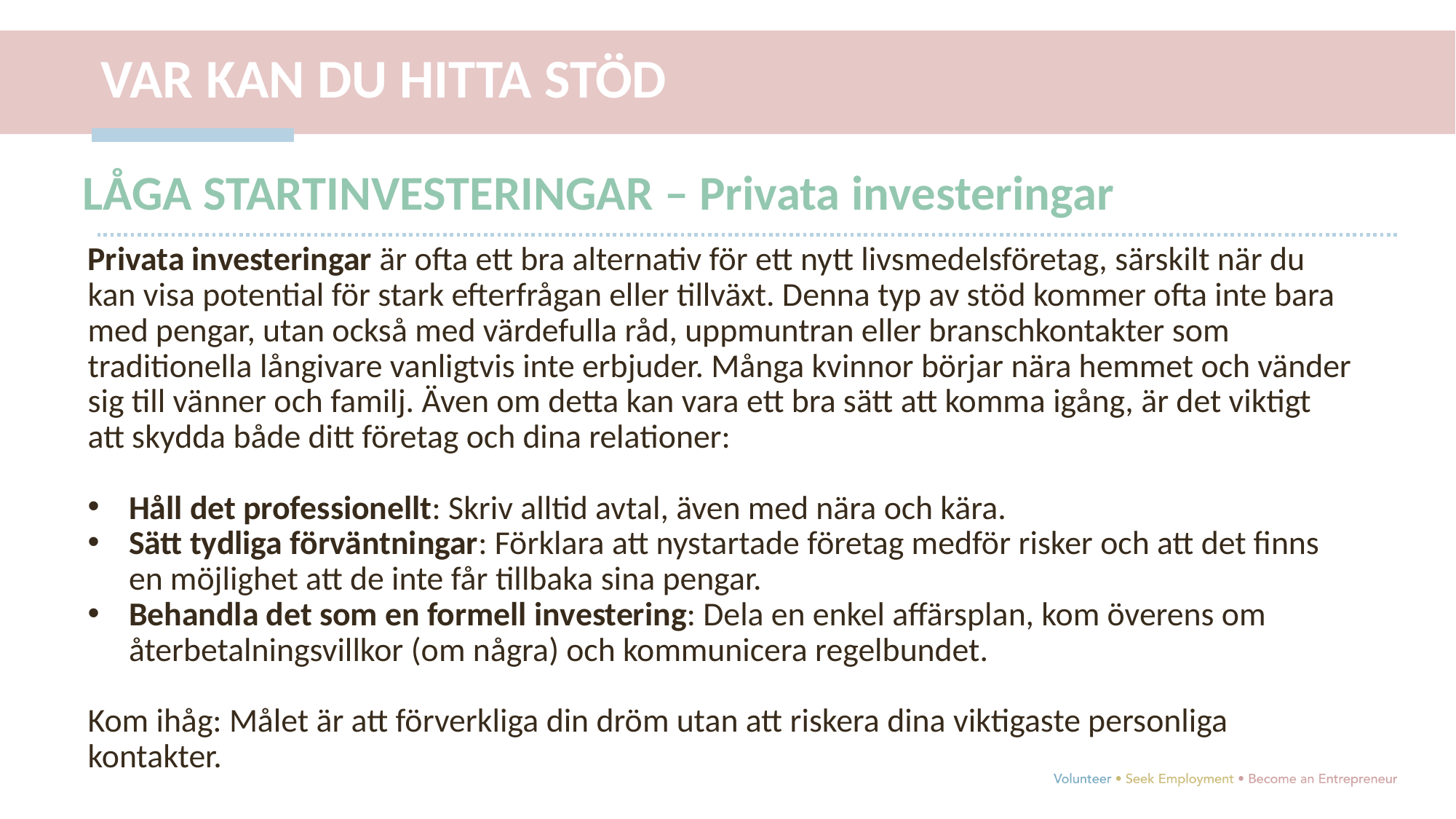

VAR KAN DU HITTA STÖD
LÅGA STARTINVESTERINGAR – Privata investeringar
Privata investeringar är ofta ett bra alternativ för ett nytt livsmedelsföretag, särskilt när du kan visa potential för stark efterfrågan eller tillväxt. Denna typ av stöd kommer ofta inte bara med pengar, utan också med värdefulla råd, uppmuntran eller branschkontakter som traditionella långivare vanligtvis inte erbjuder. Många kvinnor börjar nära hemmet och vänder sig till vänner och familj. Även om detta kan vara ett bra sätt att komma igång, är det viktigt att skydda både ditt företag och dina relationer:

Håll det professionellt: Skriv alltid avtal, även med nära och kära.
Sätt tydliga förväntningar: Förklara att nystartade företag medför risker och att det finns en möjlighet att de inte får tillbaka sina pengar.
Behandla det som en formell investering: Dela en enkel affärsplan, kom överens om återbetalningsvillkor (om några) och kommunicera regelbundet.

Kom ihåg: Målet är att förverkliga din dröm utan att riskera dina viktigaste personliga kontakter.